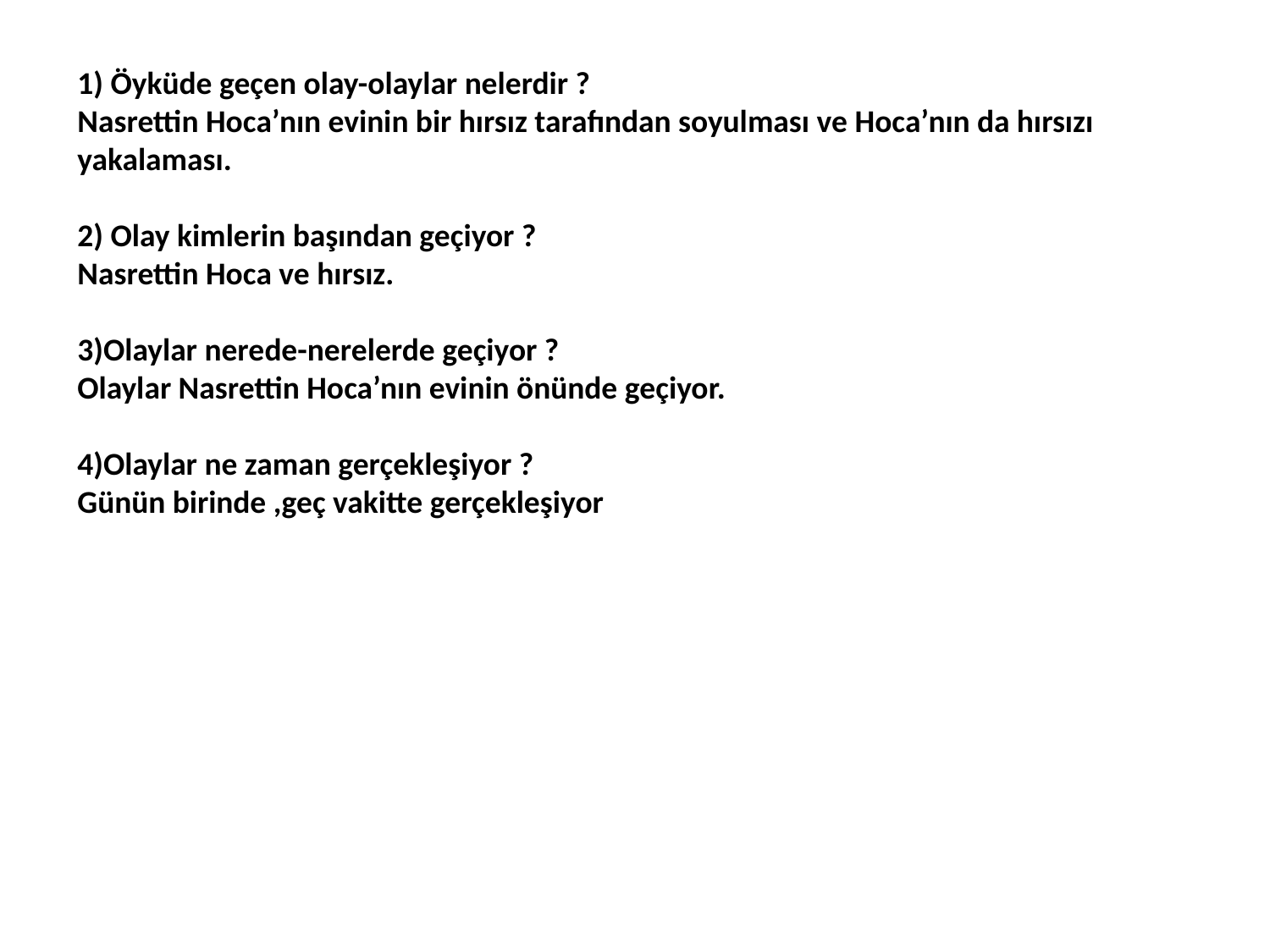

1) Öyküde geçen olay-olaylar nelerdir ?
Nasrettin Hoca’nın evinin bir hırsız tarafından soyulması ve Hoca’nın da hırsızı yakalaması.

2) Olay kimlerin başından geçiyor ?
Nasrettin Hoca ve hırsız.

3)Olaylar nerede-nerelerde geçiyor ?
Olaylar Nasrettin Hoca’nın evinin önünde geçiyor.

4)Olaylar ne zaman gerçekleşiyor ?
Günün birinde ,geç vakitte gerçekleşiyor